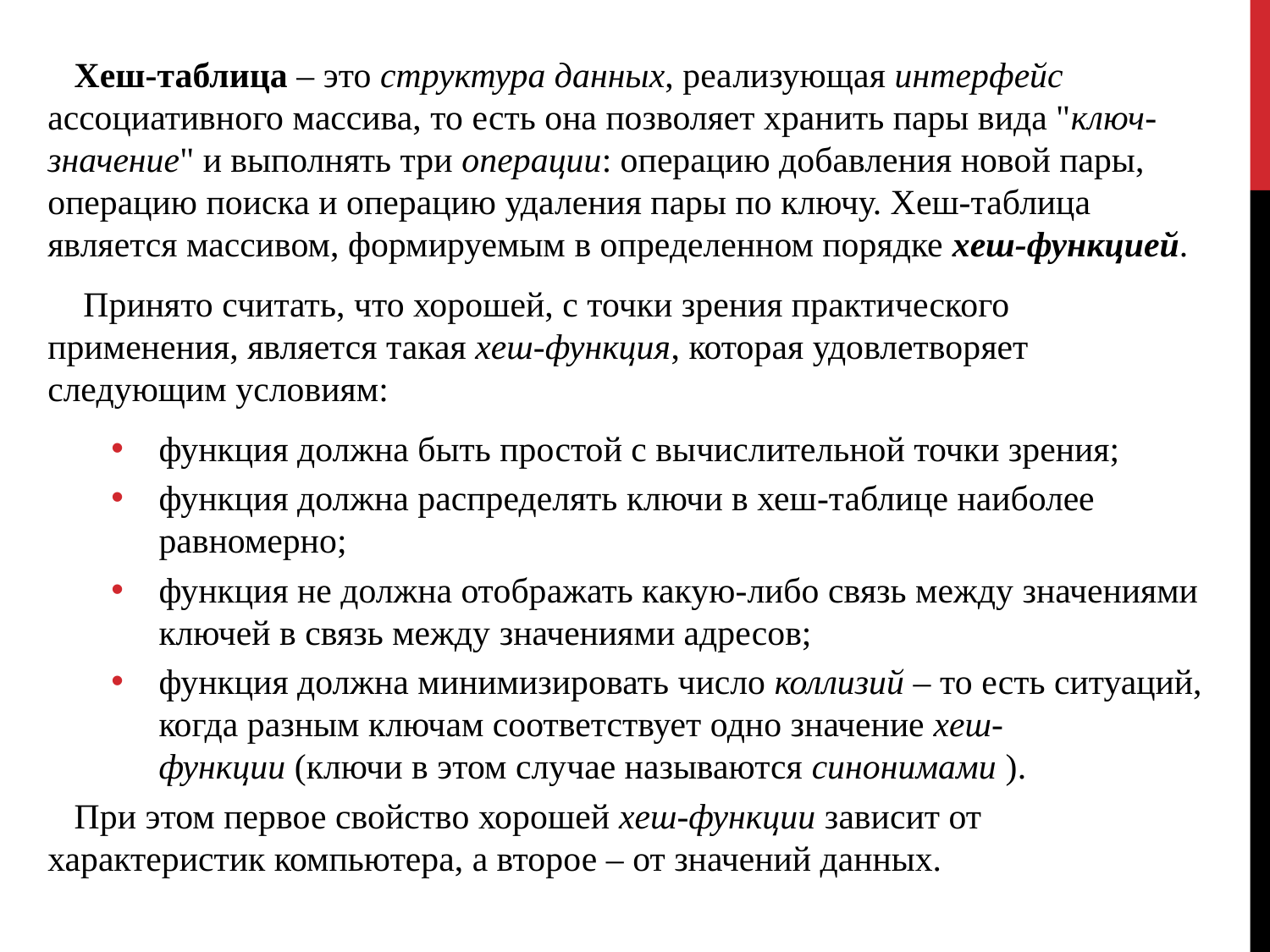

Хеш-таблица – это структура данных, реализующая интерфейс ассоциативного массива, то есть она позволяет хранить пары вида "ключ-значение" и выполнять три операции: операцию добавления новой пары, операцию поиска и операцию удаления пары по ключу. Хеш-таблица является массивом, формируемым в определенном порядке хеш-функцией.
    Принято считать, что хорошей, с точки зрения практического применения, является такая хеш-функция, которая удовлетворяет следующим условиям:
функция должна быть простой с вычислительной точки зрения;
функция должна распределять ключи в хеш-таблице наиболее равномерно;
функция не должна отображать какую-либо связь между значениями ключей в связь между значениями адресов;
функция должна минимизировать число коллизий – то есть ситуаций, когда разным ключам соответствует одно значение хеш-функции (ключи в этом случае называются синонимами ).
   При этом первое свойство хорошей хеш-функции зависит от характеристик компьютера, а второе – от значений данных.